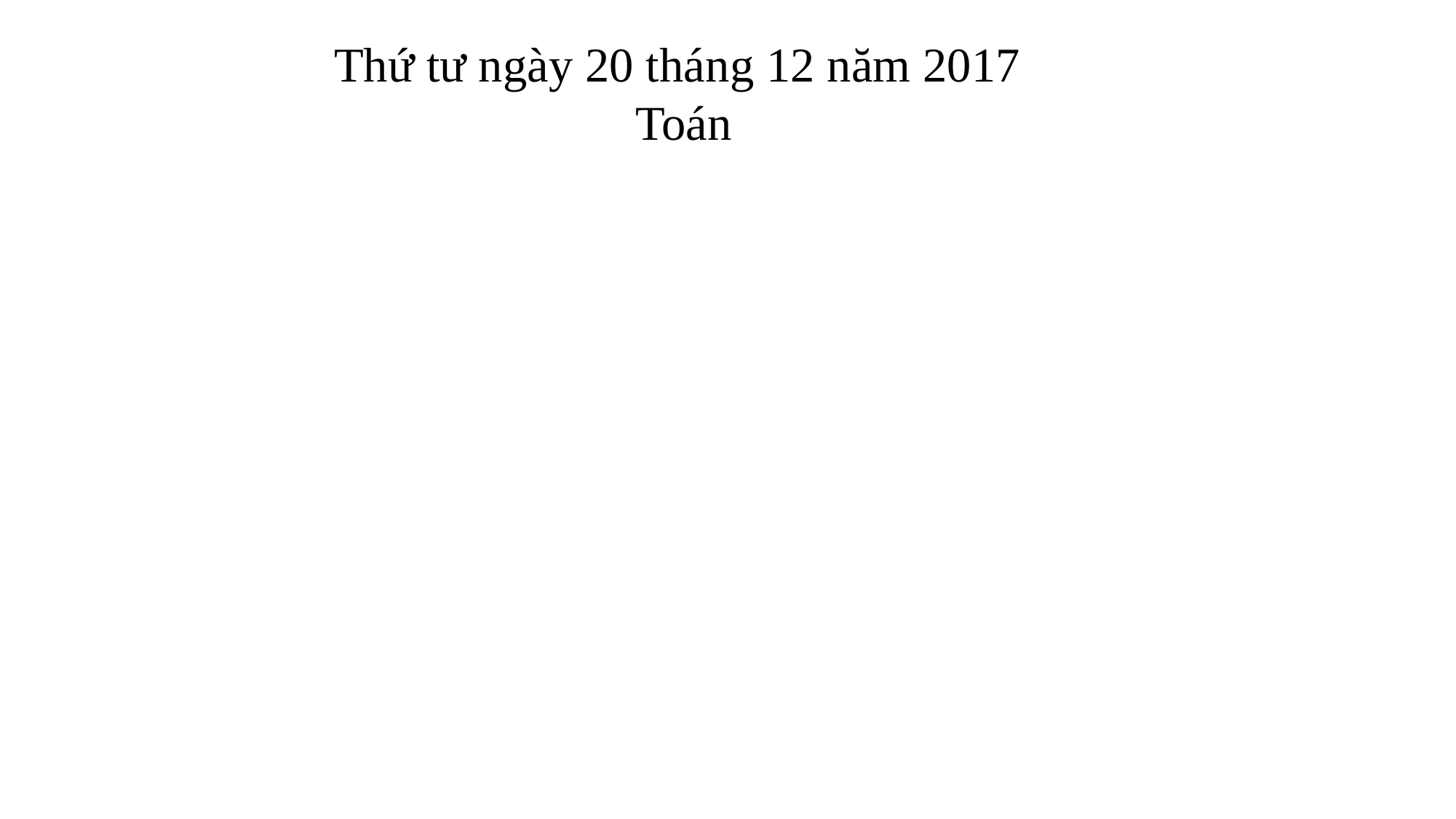

Thứ tư ngày 20 tháng 12 năm 2017
Toán